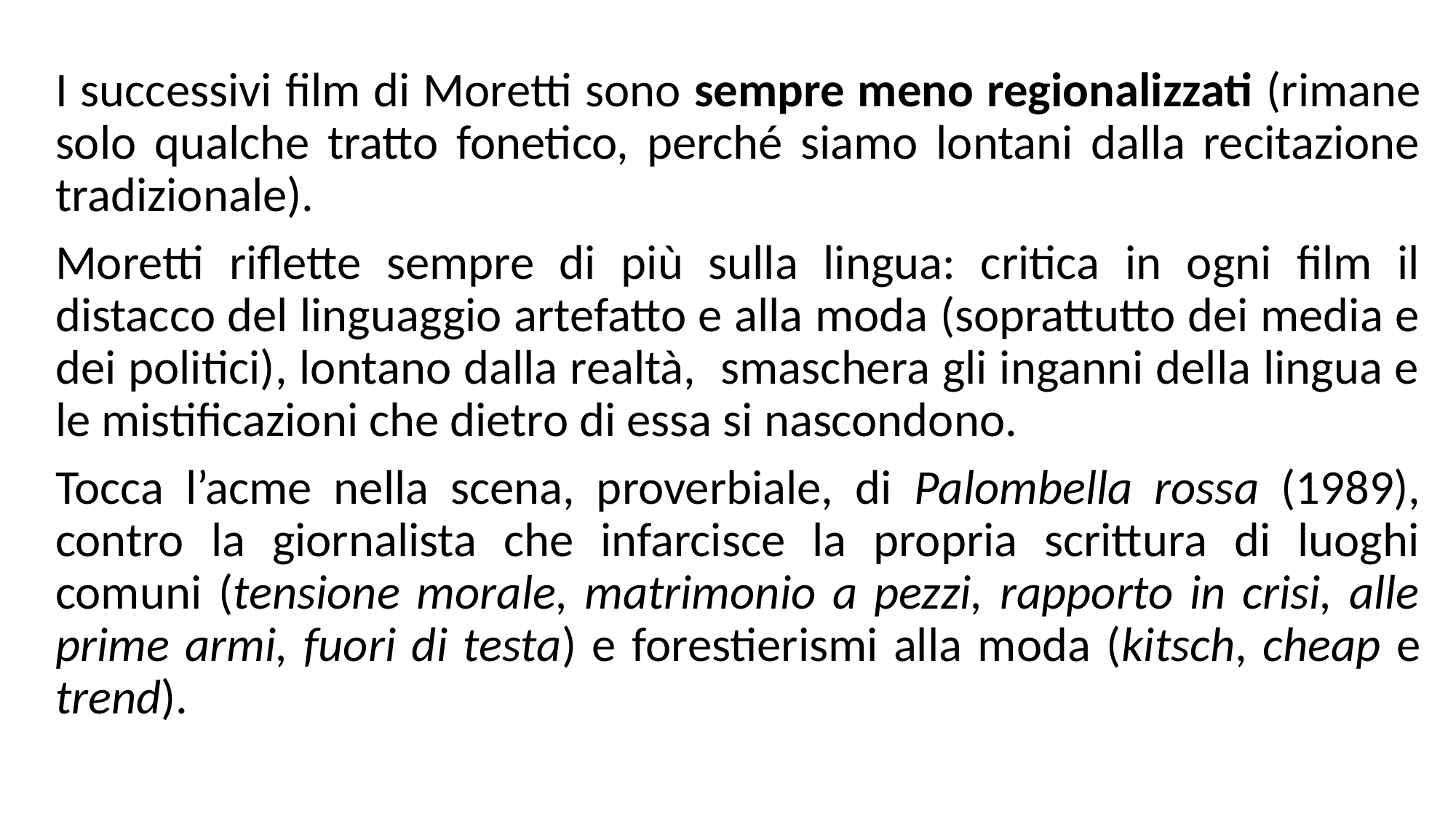

I successivi film di Moretti sono sempre meno regionalizzati (rimane solo qualche tratto fonetico, perché siamo lontani dalla recitazione tradizionale).
Moretti riflette sempre di più sulla lingua: critica in ogni film il distacco del linguaggio artefatto e alla moda (soprattutto dei media e dei politici), lontano dalla realtà,  smaschera gli inganni della lingua e le mistificazioni che dietro di essa si nascondono.
Tocca l’acme nella scena, proverbiale, di Palombella rossa (1989), contro la giornalista che infarcisce la propria scrittura di luoghi comuni (tensione morale, matrimonio a pezzi, rapporto in crisi, alle prime armi, fuori di testa) e forestierismi alla moda (kitsch, cheap e trend).